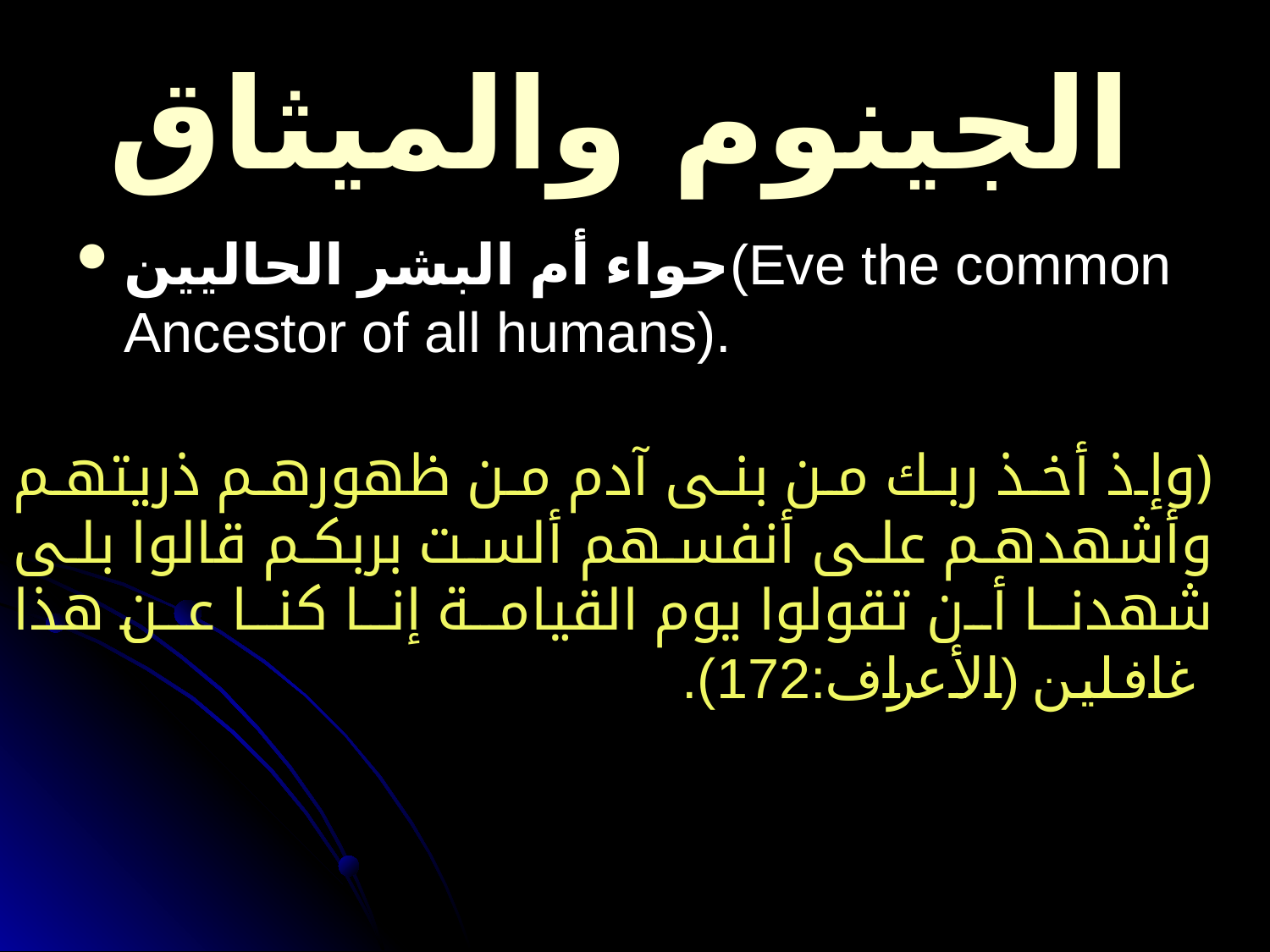

# الجينوم والميثاق
حواء أم البشر الحاليين(Eve the common Ancestor of all humans).
﴿وإذ أخذ ربك من بنى آدم من ظهورهم ذريتهم وأشهدهم على أنفسهم ألست بربكم قالوا بلى شهدنا أن تقولوا يوم القيامة إنا كنا عن هذا غافلين﴾ (الأعراف:172).